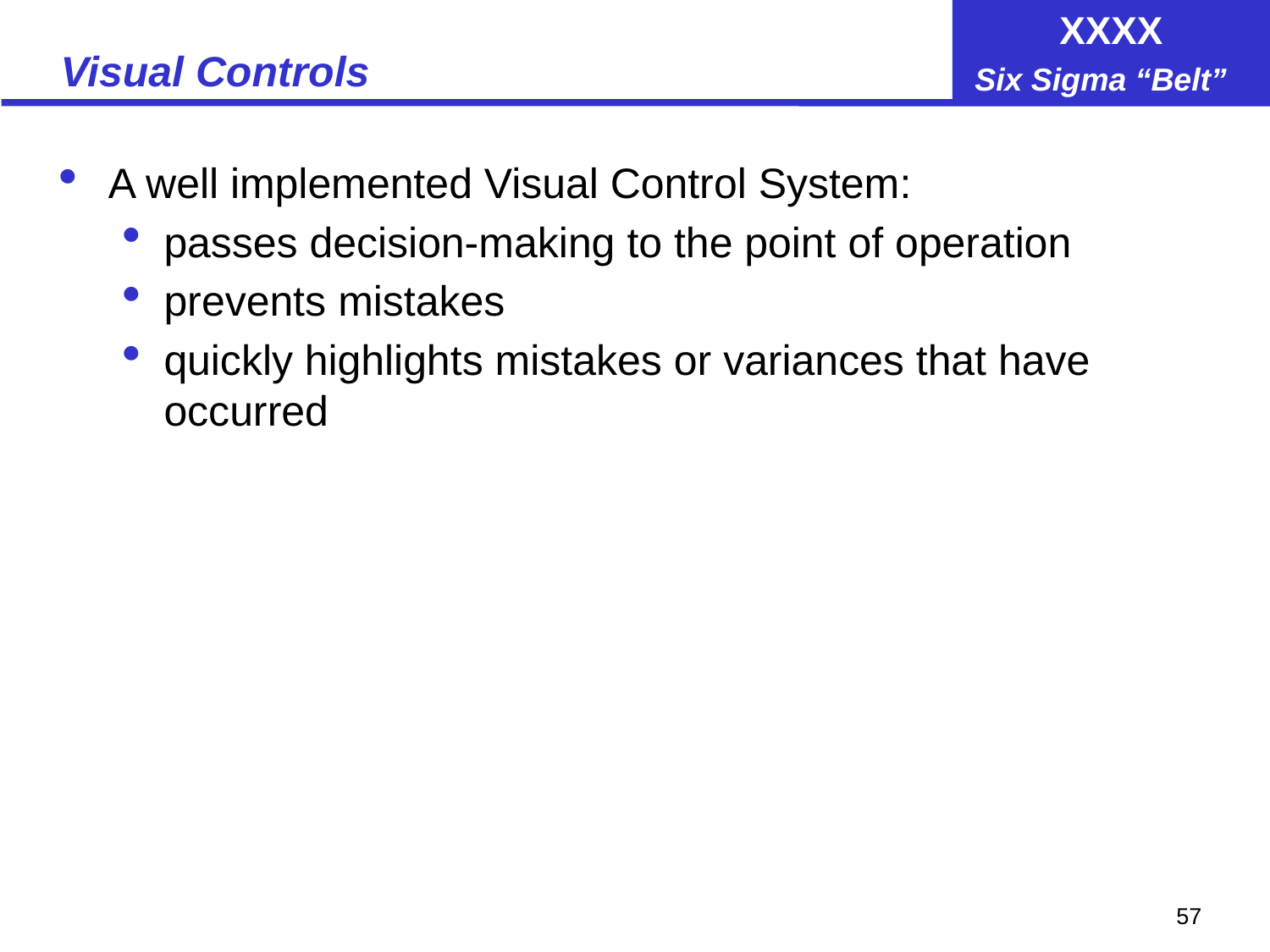

# Visual Controls
A well implemented Visual Control System:
passes decision-making to the point of operation
prevents mistakes
quickly highlights mistakes or variances that have occurred